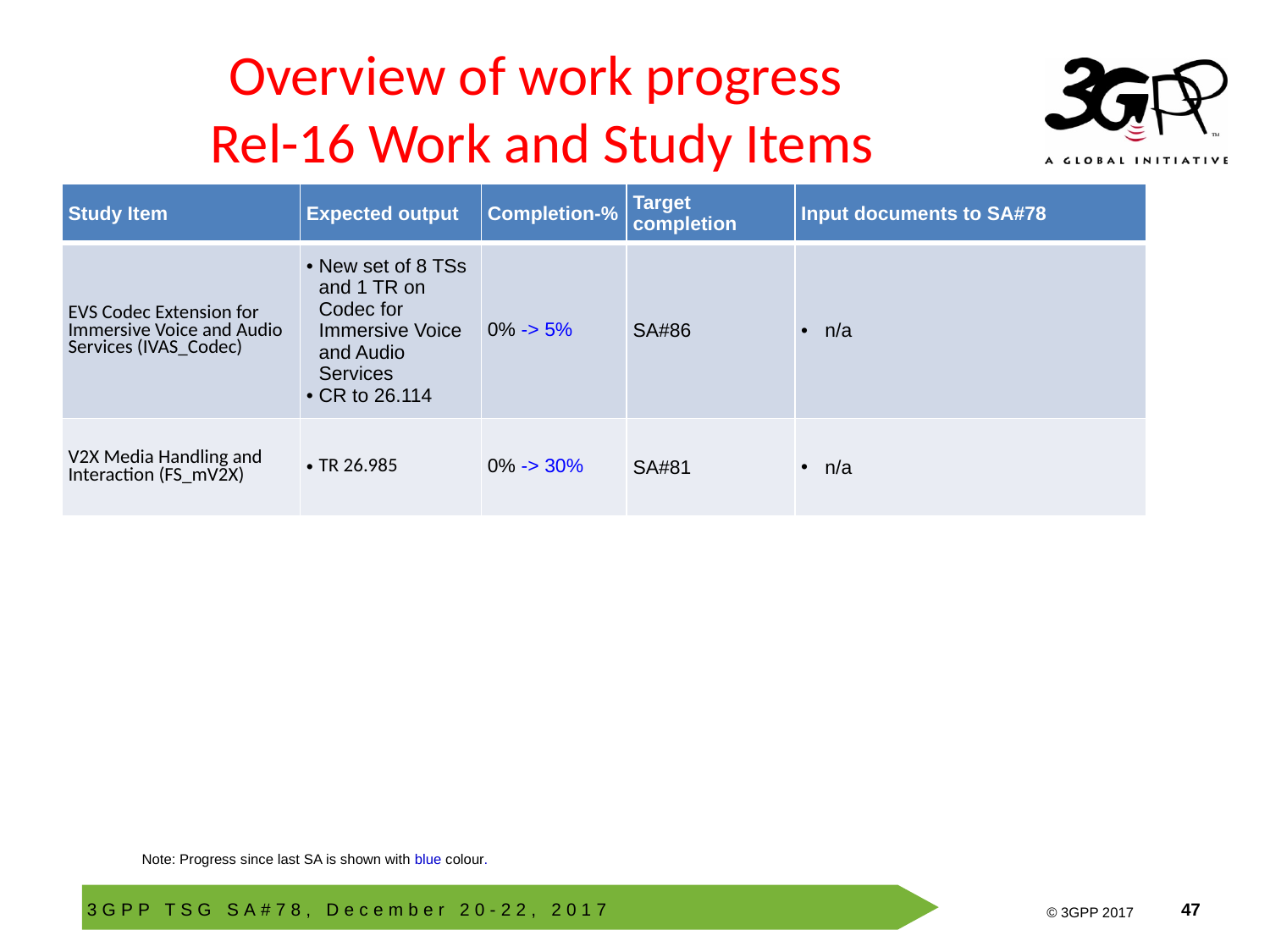

# Overview of work progress Rel-16 Work and Study Items
| Study Item | Expected output | Completion-% | Target completion | Input documents to SA#78 |
| --- | --- | --- | --- | --- |
| EVS Codec Extension for Immersive Voice and Audio Services (IVAS\_Codec) | New set of 8 TSs and 1 TR on Codec for Immersive Voice and Audio Services CR to 26.114 | 0% -> 5% | SA#86 | n/a |
| V2X Media Handling and Interaction (FS\_mV2X) | TR 26.985 | 0% -> 30% | SA#81 | n/a |

Note: Progress since last SA is shown with blue colour.